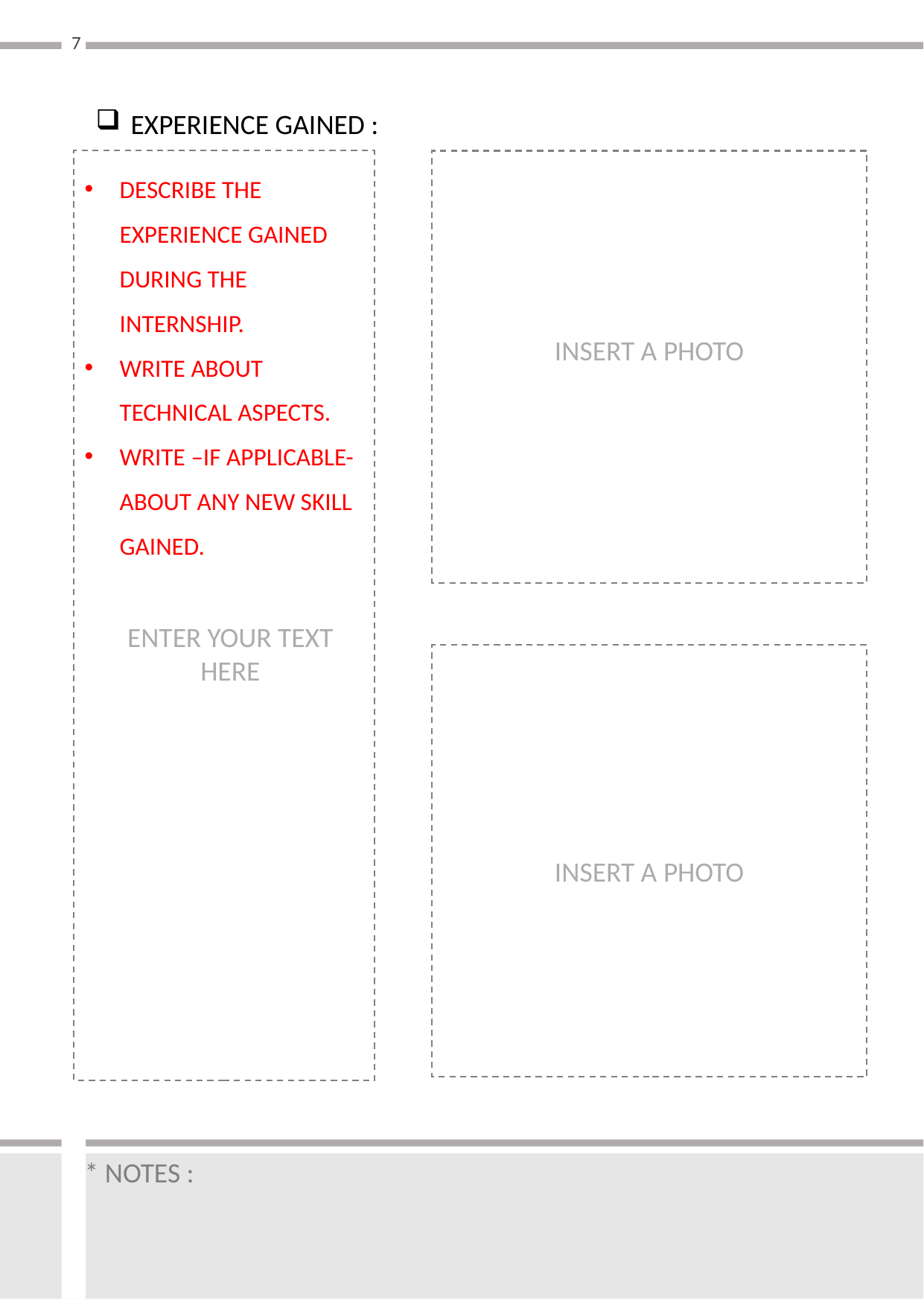

7

EXPERIENCE GAINED :

DESCRIBE THE EXPERIENCE GAINED DURING THE INTERNSHIP.
WRITE ABOUT TECHNICAL ASPECTS.
WRITE –IF APPLICABLE- ABOUT ANY NEW SKILL GAINED.

INSERT A PHOTO
ENTER YOUR TEXT HERE

INSERT A PHOTO

* NOTES :